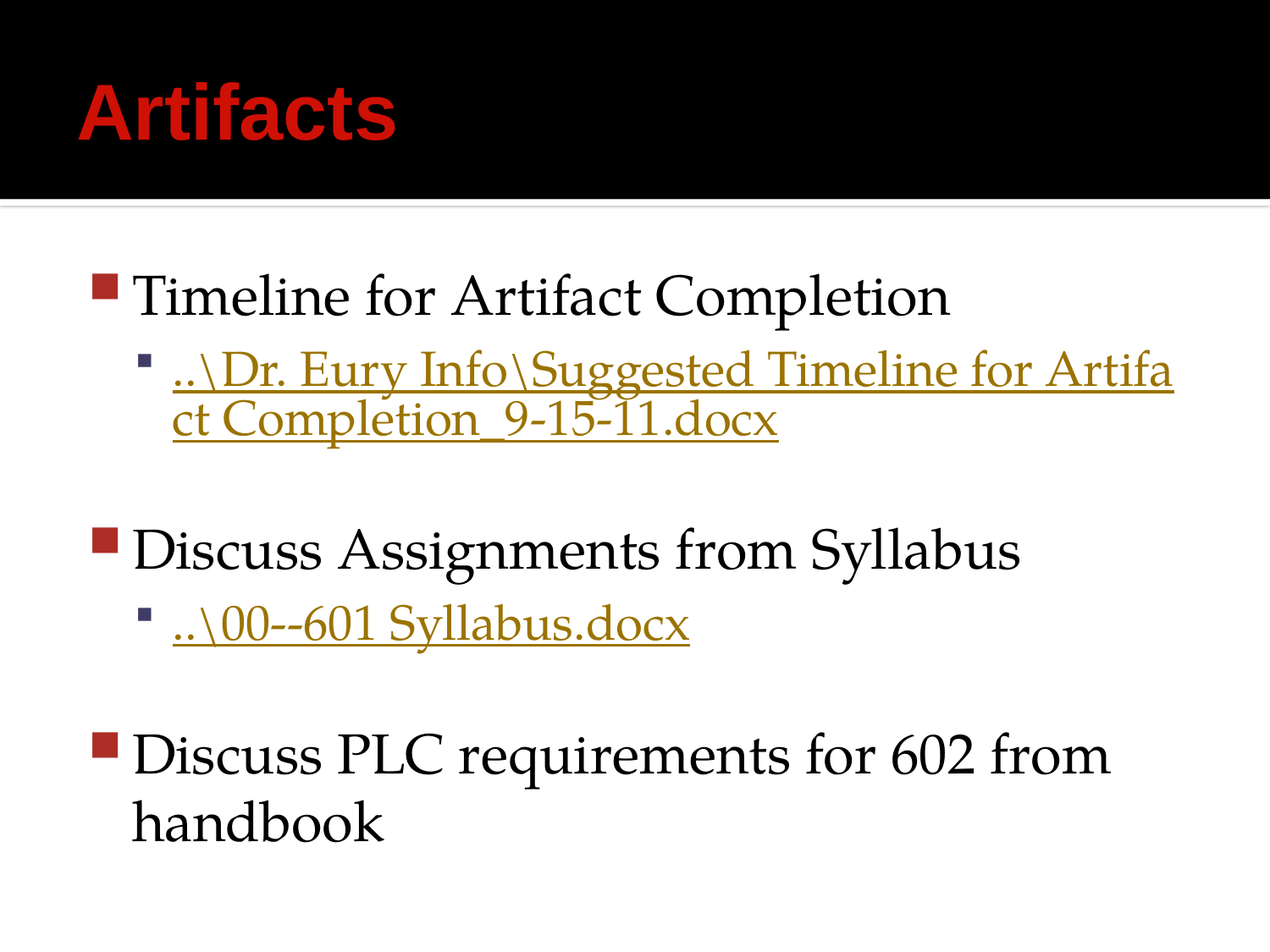

# Artifacts
Timeline for Artifact Completion
..\Dr. Eury Info\Suggested Timeline for Artifact Completion_9-15-11.docx

Discuss Assignments from Syllabus
..\00--601 Syllabus.docx

Discuss PLC requirements for 602 from handbook